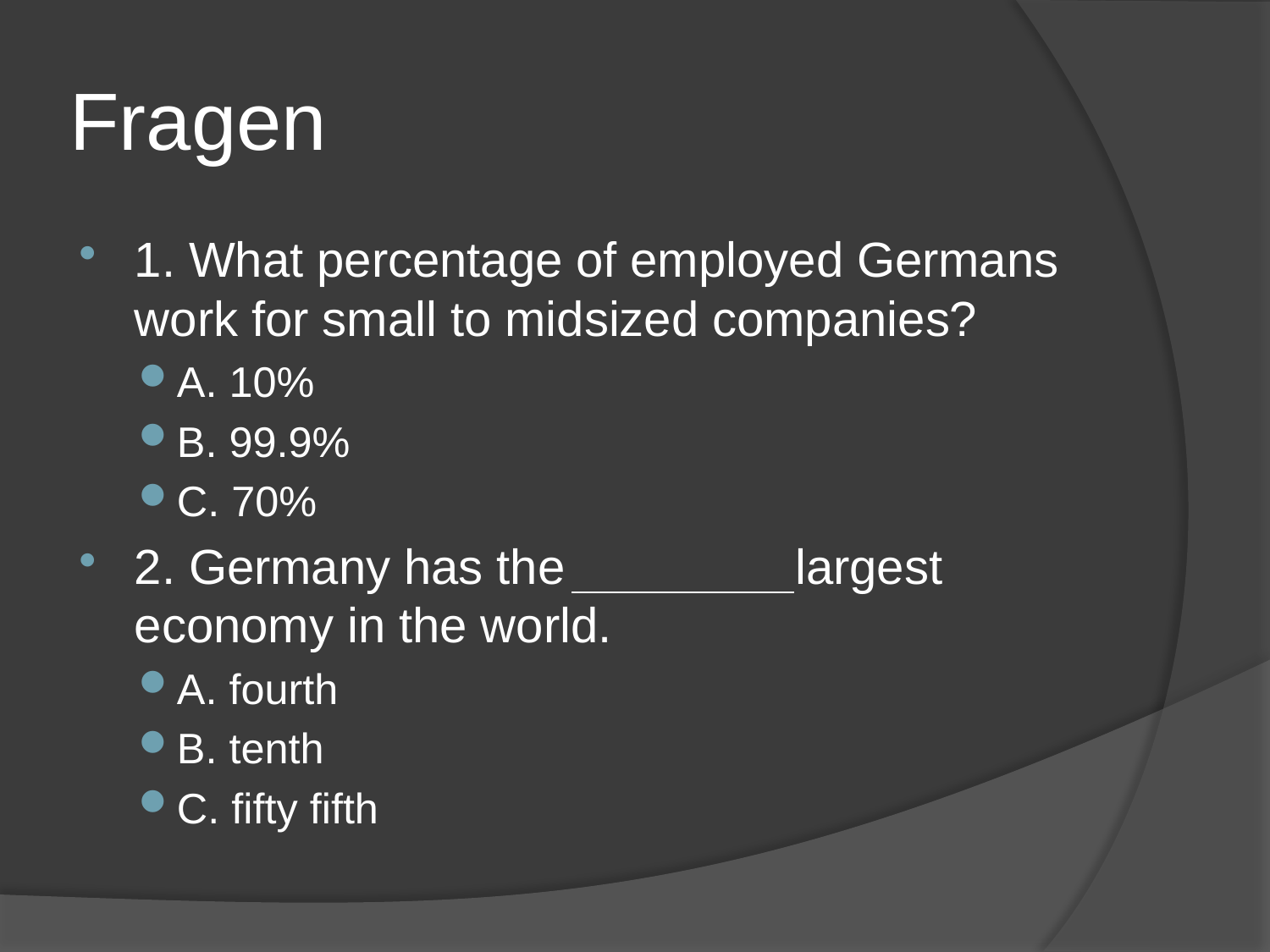

# Fragen
1. What percentage of employed Germans work for small to midsized companies?
A. 10%
B. 99.9%
C. 70%
2. Germany has the                 largest economy in the world.
A. fourth
B. tenth
C. fifty fifth